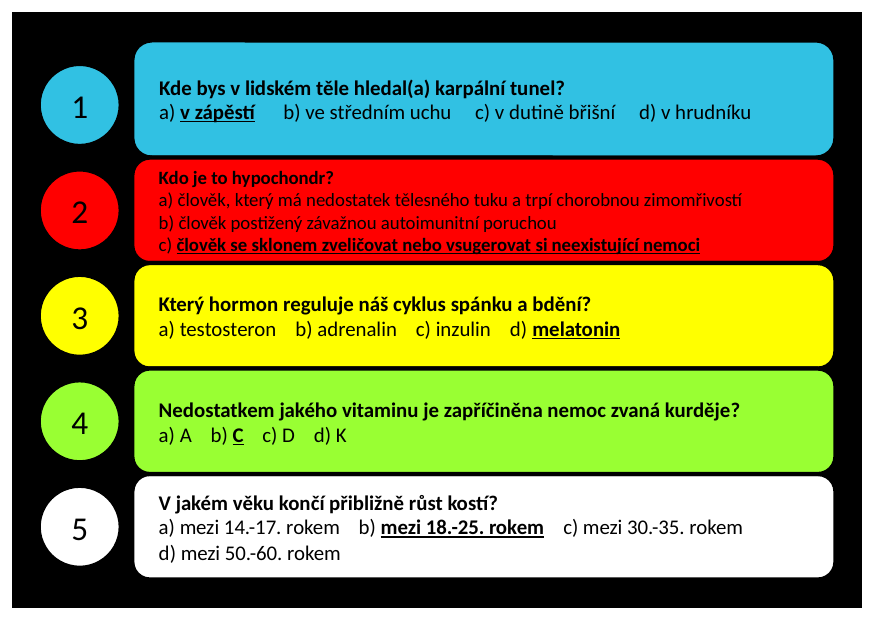

Kde bys v lidském těle hledal(a) karpální tunel?
a) v zápěstí      b) ve středním uchu     c) v dutině břišní     d) v hrudníku
1
Kdo je to hypochondr?
a) člověk, který má nedostatek tělesného tuku a trpí chorobnou zimomřivostí
b) člověk postižený závažnou autoimunitní poruchou
c) člověk se sklonem zveličovat nebo vsugerovat si neexistující nemoci
2
Který hormon reguluje náš cyklus spánku a bdění?
a) testosteron    b) adrenalin    c) inzulin    d) melatonin
3
Nedostatkem jakého vitaminu je zapříčiněna nemoc zvaná kurděje?
a) A    b) C    c) D    d) K
4
V jakém věku končí přibližně růst kostí?
a) mezi 14.-17. rokem    b) mezi 18.-25. rokem    c) mezi 30.-35. rokem
d) mezi 50.-60. rokem
5